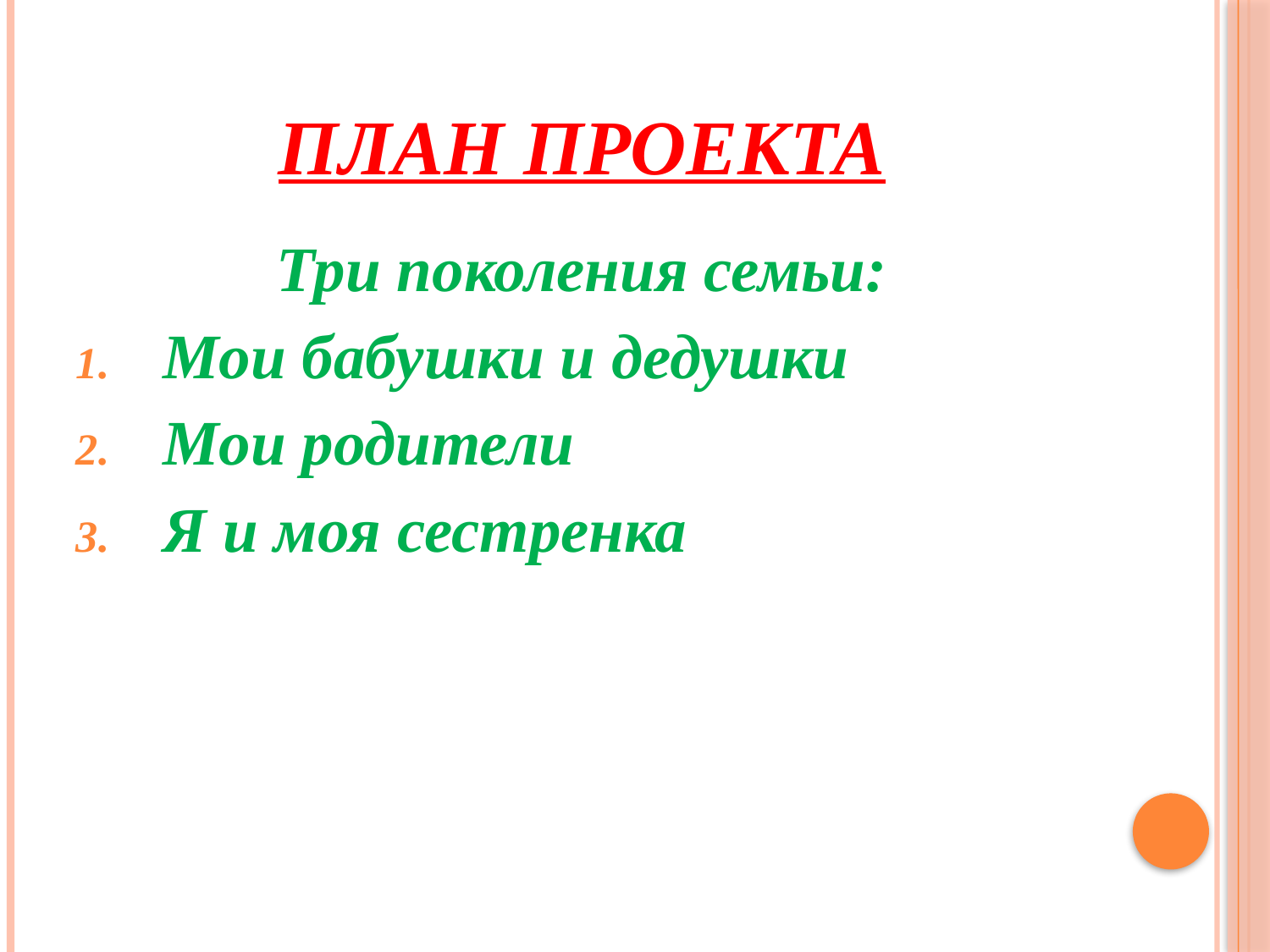

# План проекта
Три поколения семьи:
 Мои бабушки и дедушки
 Мои родители
 Я и моя сестренка